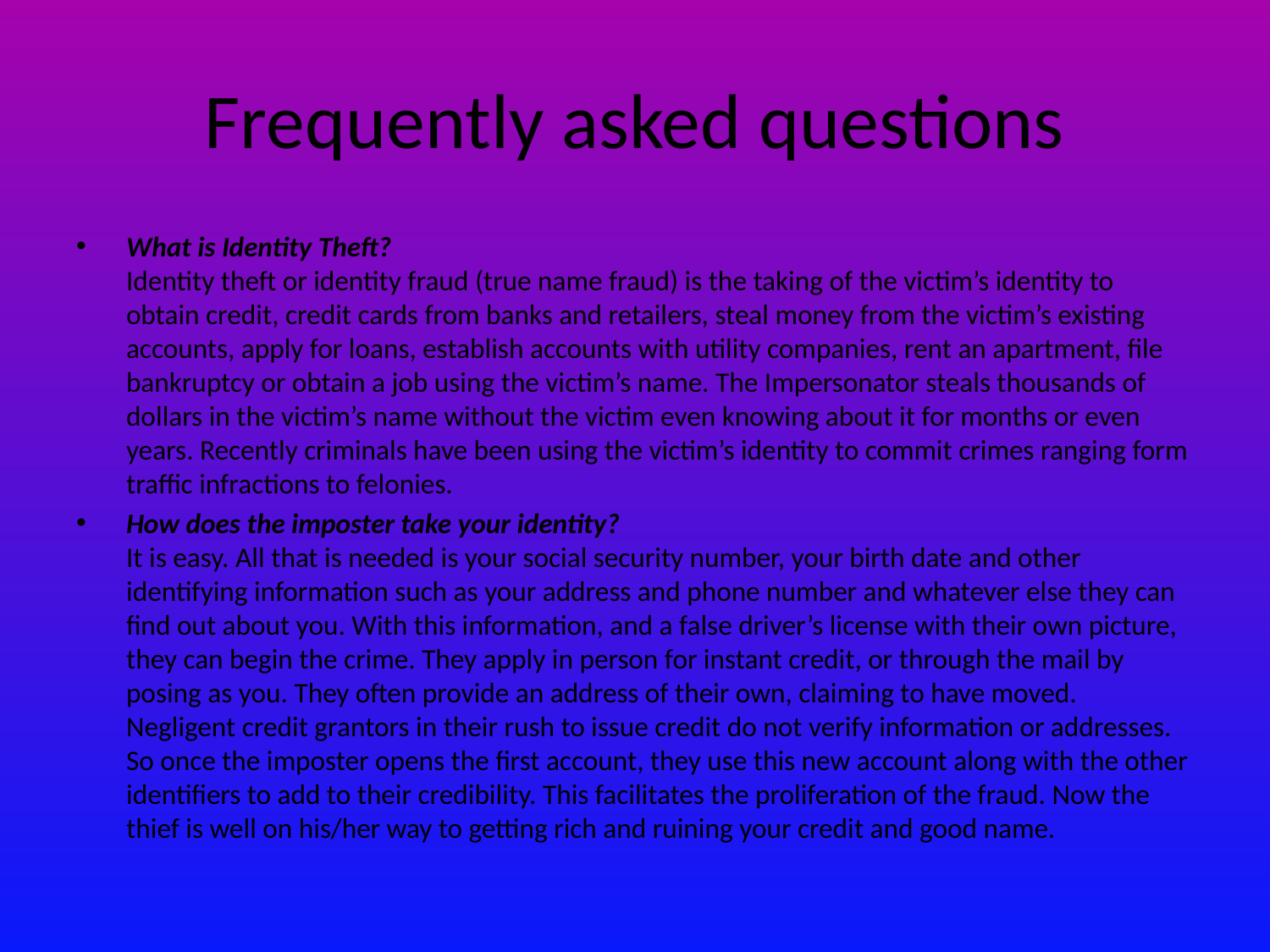

# Frequently asked questions
What is Identity Theft?
Identity theft or identity fraud (true name fraud) is the taking of the victim’s identity to obtain credit, credit cards from banks and retailers, steal money from the victim’s existing accounts, apply for loans, establish accounts with utility companies, rent an apartment, file bankruptcy or obtain a job using the victim’s name. The Impersonator steals thousands of dollars in the victim’s name without the victim even knowing about it for months or even years. Recently criminals have been using the victim’s identity to commit crimes ranging form traffic infractions to felonies.
How does the imposter take your identity?
It is easy. All that is needed is your social security number, your birth date and other identifying information such as your address and phone number and whatever else they can find out about you. With this information, and a false driver’s license with their own picture, they can begin the crime. They apply in person for instant credit, or through the mail by posing as you. They often provide an address of their own, claiming to have moved. Negligent credit grantors in their rush to issue credit do not verify information or addresses. So once the imposter opens the first account, they use this new account along with the other identifiers to add to their credibility. This facilitates the proliferation of the fraud. Now the thief is well on his/her way to getting rich and ruining your credit and good name.